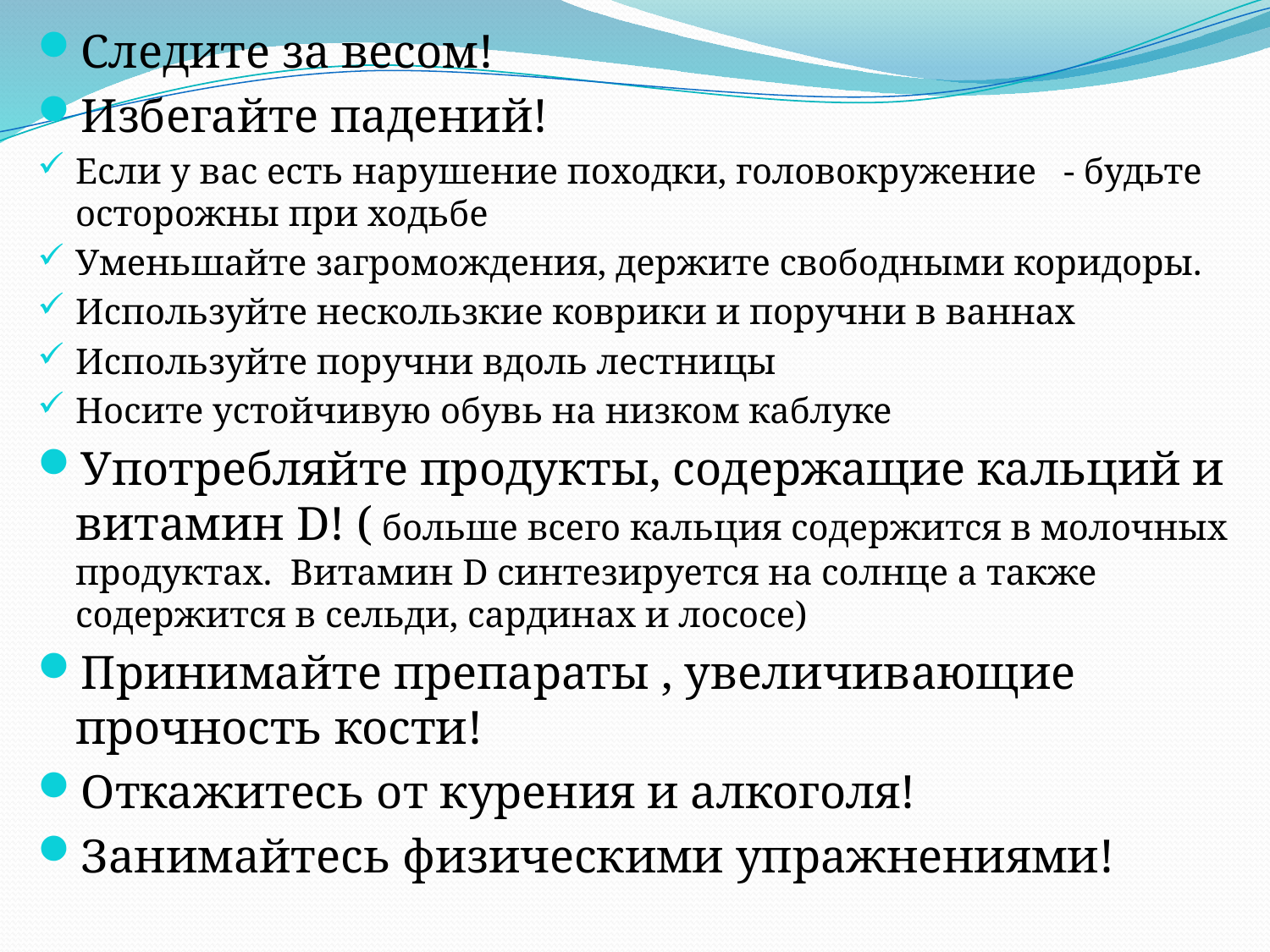

Следите за весом!
Избегайте падений!
Если у вас есть нарушение походки, головокружение   - будьте осторожны при ходьбе
Уменьшайте загромождения, держите свободными коридоры.
Используйте нескользкие коврики и поручни в ваннах
Используйте поручни вдоль лестницы
Носите устойчивую обувь на низком каблуке
Употребляйте продукты, содержащие кальций и витамин D! ( больше всего кальция содержится в молочных продуктах.  Витамин D синтезируется на солнце а также содержится в сельди, сардинах и лососе)
Принимайте препараты , увеличивающие прочность кости!
Откажитесь от курения и алкоголя!
Занимайтесь физическими упражнениями!